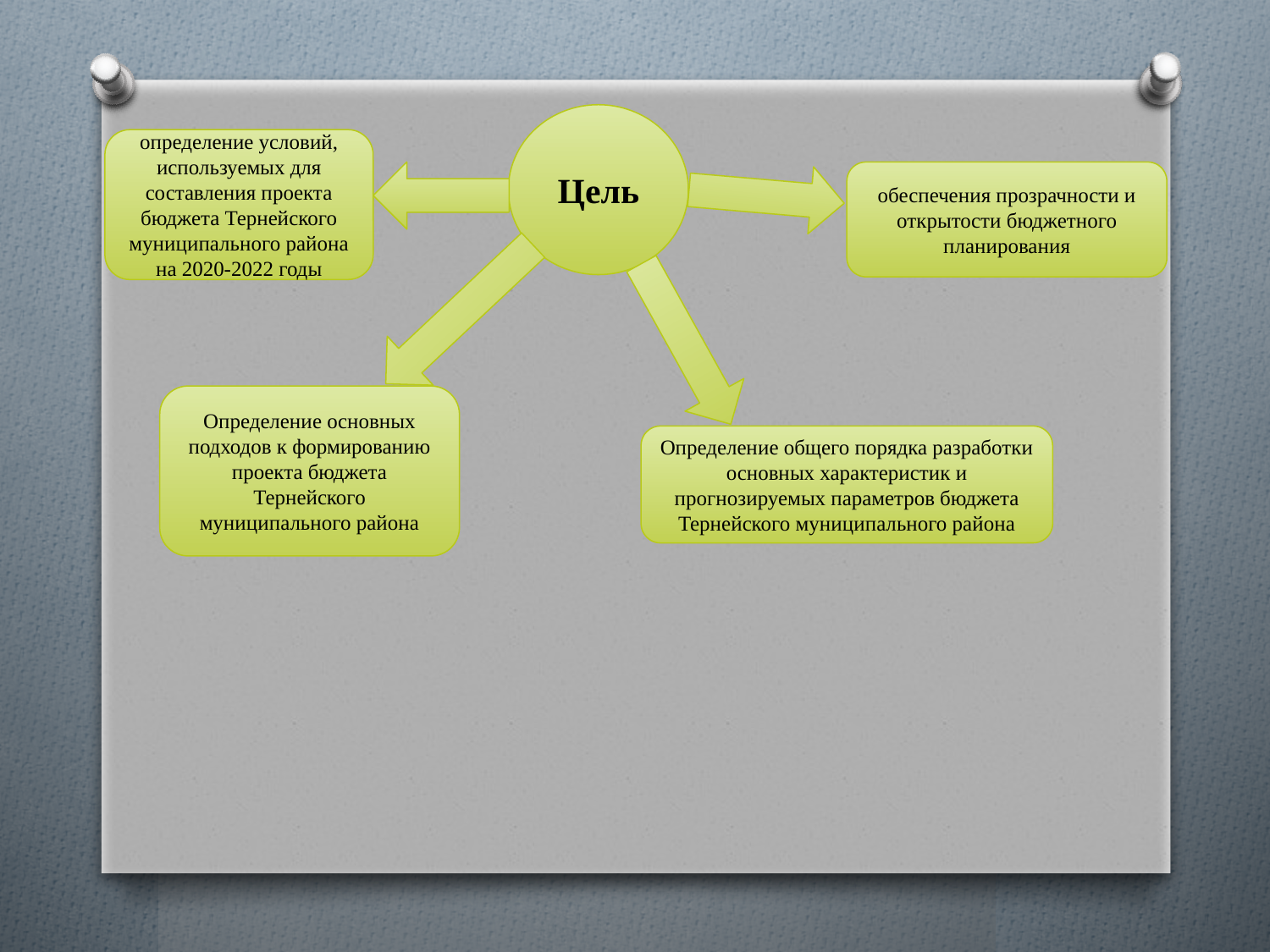

Цель
определение условий, используемых для составления проекта бюджета Тернейского муниципального района на 2020-2022 годы

обеспечения прозрачности и открытости бюджетного планирования

Определение основных подходов к формированию проекта бюджета Тернейского муниципального района
Определение общего порядка разработки основных характеристик и прогнозируемых параметров бюджета Тернейского муниципального района